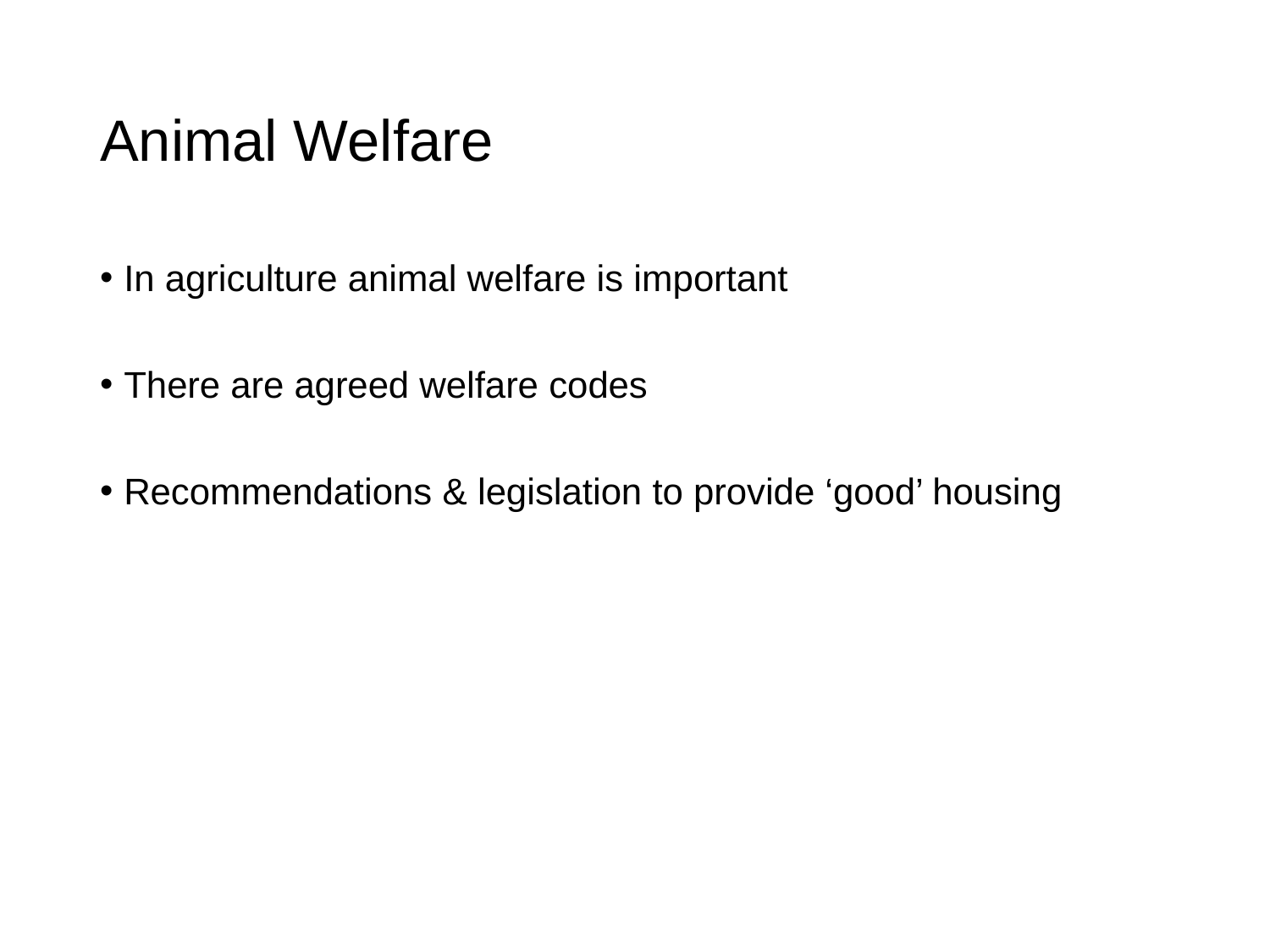

# Animal Welfare
In agriculture animal welfare is important

There are agreed welfare codes

Recommendations & legislation to provide ‘good’ housing